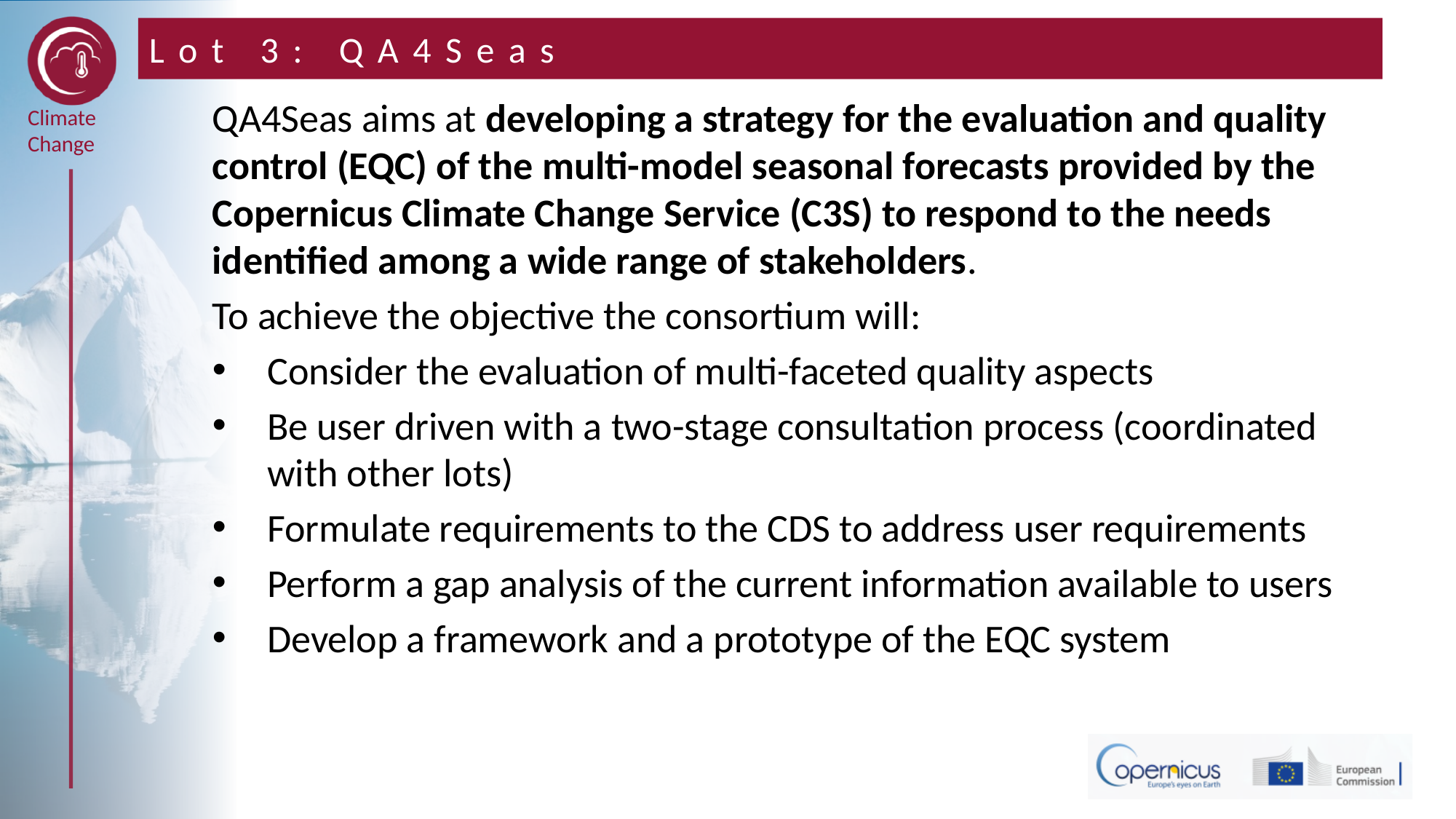

# Lot 3: QA4Seas
QA4Seas aims at developing a strategy for the evaluation and quality control (EQC) of the multi-model seasonal forecasts provided by the Copernicus Climate Change Service (C3S) to respond to the needs identified among a wide range of stakeholders.
To achieve the objective the consortium will:
Consider the evaluation of multi-faceted quality aspects
Be user driven with a two-stage consultation process (coordinated with other lots)
Formulate requirements to the CDS to address user requirements
Perform a gap analysis of the current information available to users
Develop a framework and a prototype of the EQC system